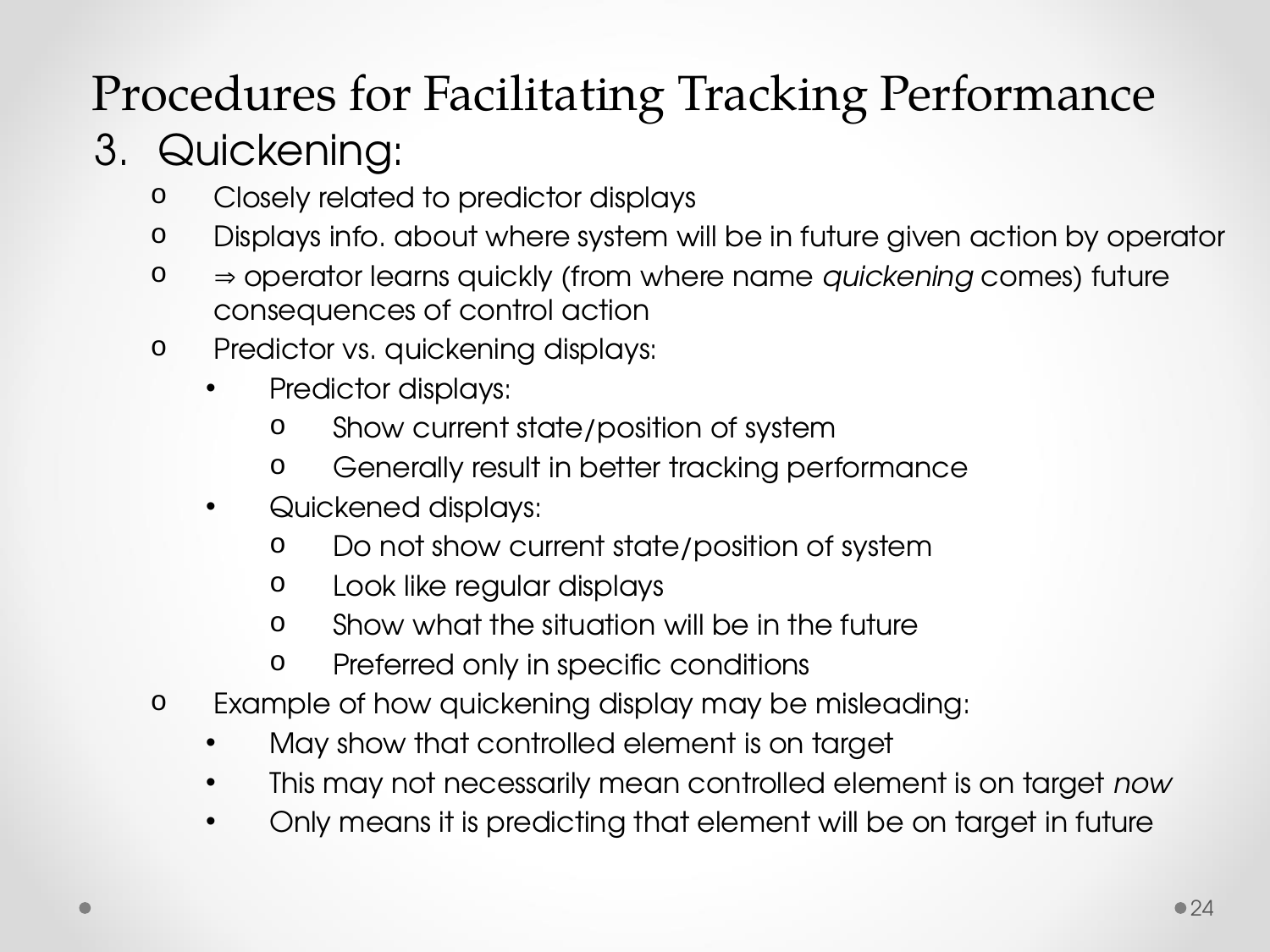

# Procedures for Facilitating Tracking Performance

Quickening:
Closely related to predictor displays
Displays info. about where system will be in future given action by operator
⇒ operator learns quickly (from where name quickening comes) future consequences of control action
Predictor vs. quickening displays:
Predictor displays:
Show current state/position of system
Generally result in better tracking performance
Quickened displays:
Do not show current state/position of system
Look like regular displays
Show what the situation will be in the future
Preferred only in specific conditions
Example of how quickening display may be misleading:
May show that controlled element is on target
This may not necessarily mean controlled element is on target now
Only means it is predicting that element will be on target in future

24